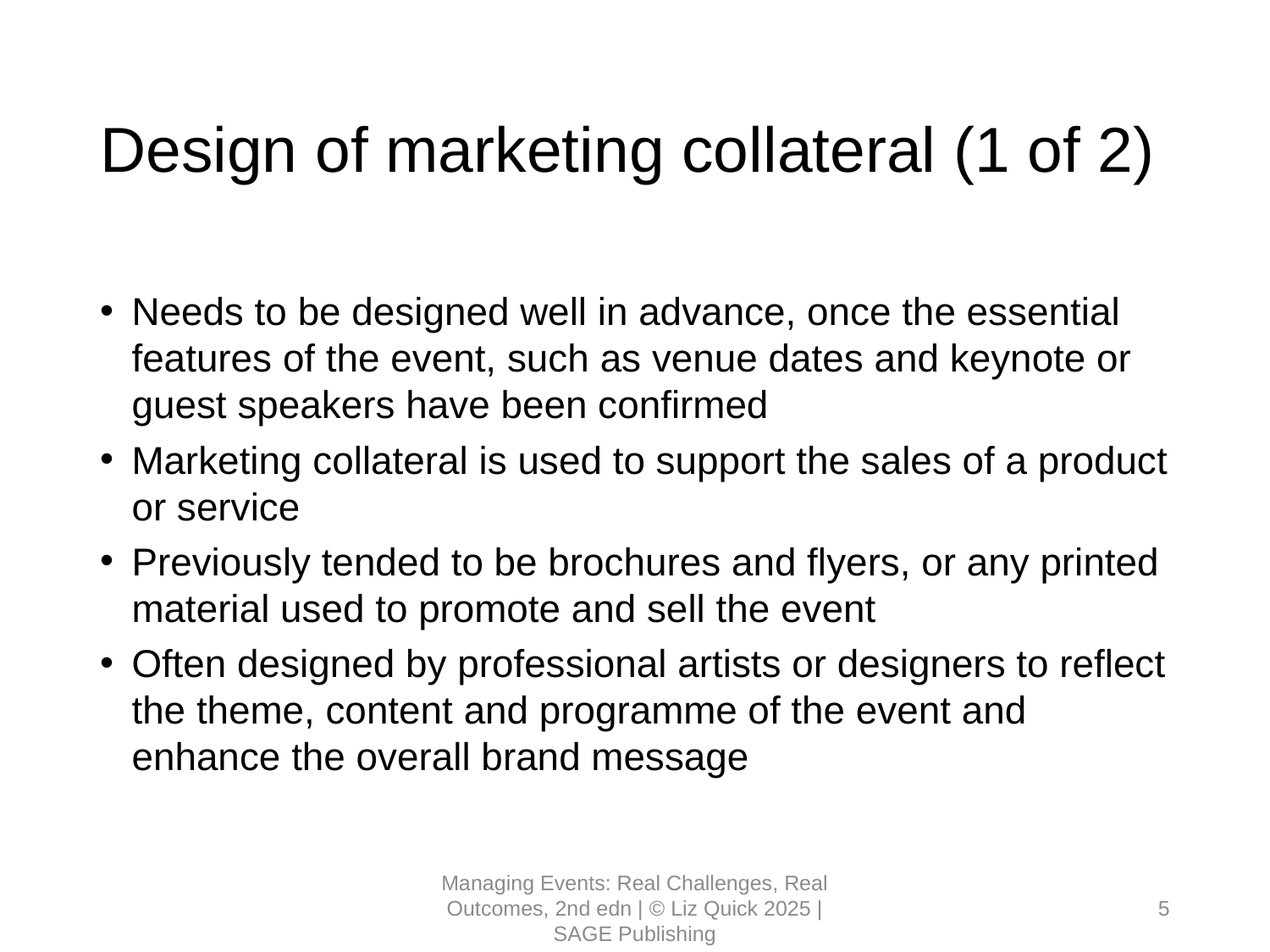

# Design of marketing collateral (1 of 2)
Needs to be designed well in advance, once the essential features of the event, such as venue dates and keynote or guest speakers have been confirmed
Marketing collateral is used to support the sales of a product or service
Previously tended to be brochures and flyers, or any printed material used to promote and sell the event
Often designed by professional artists or designers to reflect the theme, content and programme of the event and enhance the overall brand message
Managing Events: Real Challenges, Real Outcomes, 2nd edn | © Liz Quick 2025 | SAGE Publishing
5